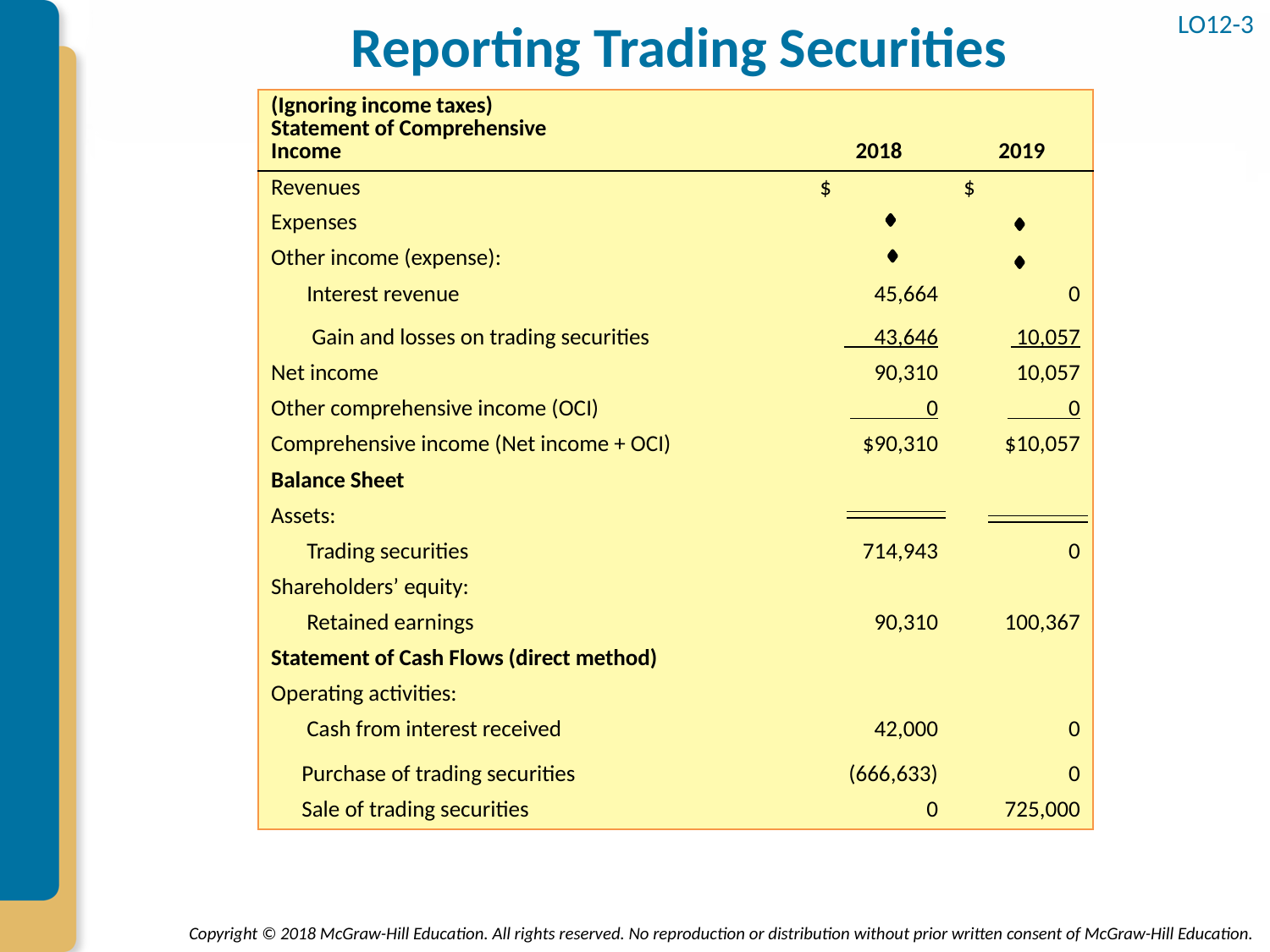

# Reporting Trading Securities
LO12-3
| (Ignoring income taxes) Statement of Comprehensive Income |  | 2018 | 2019 |
| --- | --- | --- | --- |
| Revenues |  | $ | $ |
| Expenses |  |  |  |
| Other income (expense): |  |  |  |
| Interest revenue |  | 45,664 | 0 |
| Gain and losses on trading securities |  | 43,646 | 10,057 |
| Net income |  | 90,310 | 10,057 |
| Other comprehensive income (OCI) |  | 0 | 0 |
| Comprehensive income (Net income + OCI) |  | $90,310 | $10,057 |
| Balance Sheet |  |  |  |
| Assets: |  |  |  |
| Trading securities |  | 714,943 | 0 |
| Shareholders’ equity: |  |  |  |
| Retained earnings |  | 90,310 | 100,367 |
| Statement of Cash Flows (direct method) |  |  |  |
| Operating activities: |  |  |  |
| Cash from interest received |  | 42,000 | 0 |
| Purchase of trading securities |  | (666,633) | 0 |
| Sale of trading securities |  | 0 | 725,000 |